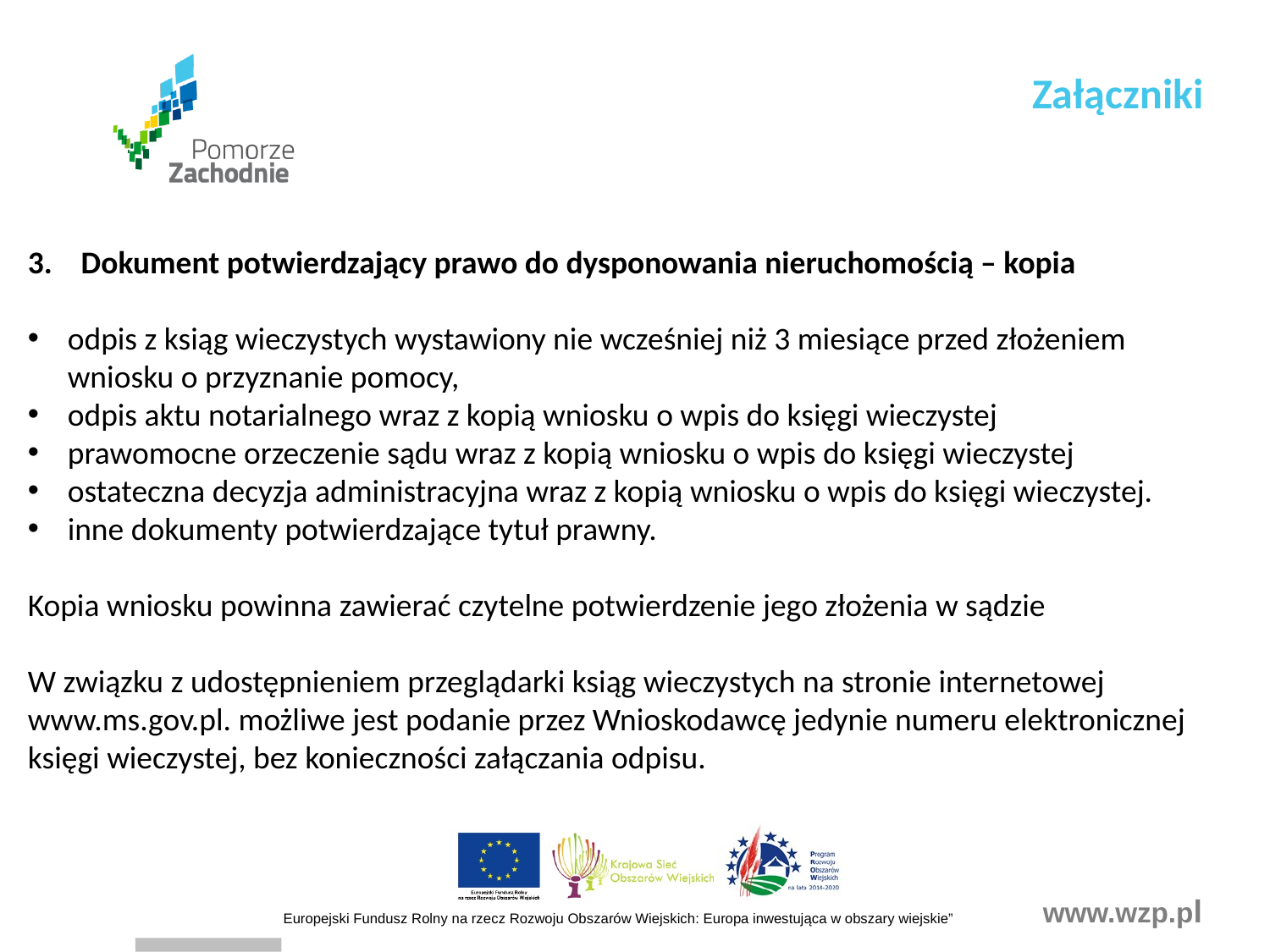

Załączniki

3.    Dokument potwierdzający prawo do dysponowania nieruchomością – kopia

odpis z ksiąg wieczystych wystawiony nie wcześniej niż 3 miesiące przed złożeniem wniosku o przyznanie pomocy,
odpis aktu notarialnego wraz z kopią wniosku o wpis do księgi wieczystej
prawomocne orzeczenie sądu wraz z kopią wniosku o wpis do księgi wieczystej
ostateczna decyzja administracyjna wraz z kopią wniosku o wpis do księgi wieczystej.
inne dokumenty potwierdzające tytuł prawny.

Kopia wniosku powinna zawierać czytelne potwierdzenie jego złożenia w sądzie

W związku z udostępnieniem przeglądarki ksiąg wieczystych na stronie internetowej www.ms.gov.pl. możliwe jest podanie przez Wnioskodawcę jedynie numeru elektronicznej księgi wieczystej, bez konieczności załączania odpisu.